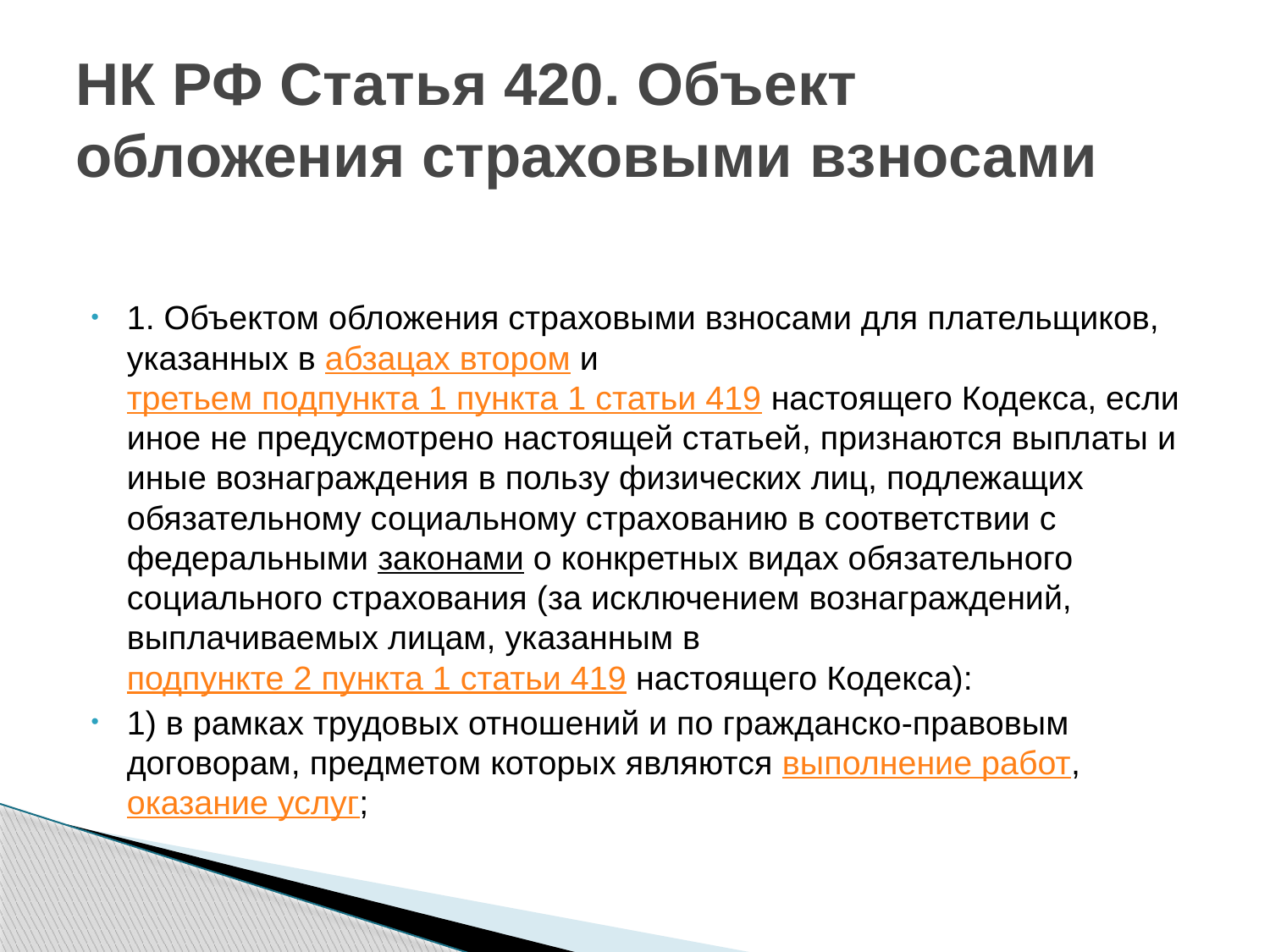

# НК РФ Статья 420. Объект обложения страховыми взносами

1. Объектом обложения страховыми взносами для плательщиков, указанных в абзацах втором и третьем подпункта 1 пункта 1 статьи 419 настоящего Кодекса, если иное не предусмотрено настоящей статьей, признаются выплаты и иные вознаграждения в пользу физических лиц, подлежащих обязательному социальному страхованию в соответствии с федеральными законами о конкретных видах обязательного социального страхования (за исключением вознаграждений, выплачиваемых лицам, указанным в подпункте 2 пункта 1 статьи 419 настоящего Кодекса):
1) в рамках трудовых отношений и по гражданско-правовым договорам, предметом которых являются выполнение работ, оказание услуг;